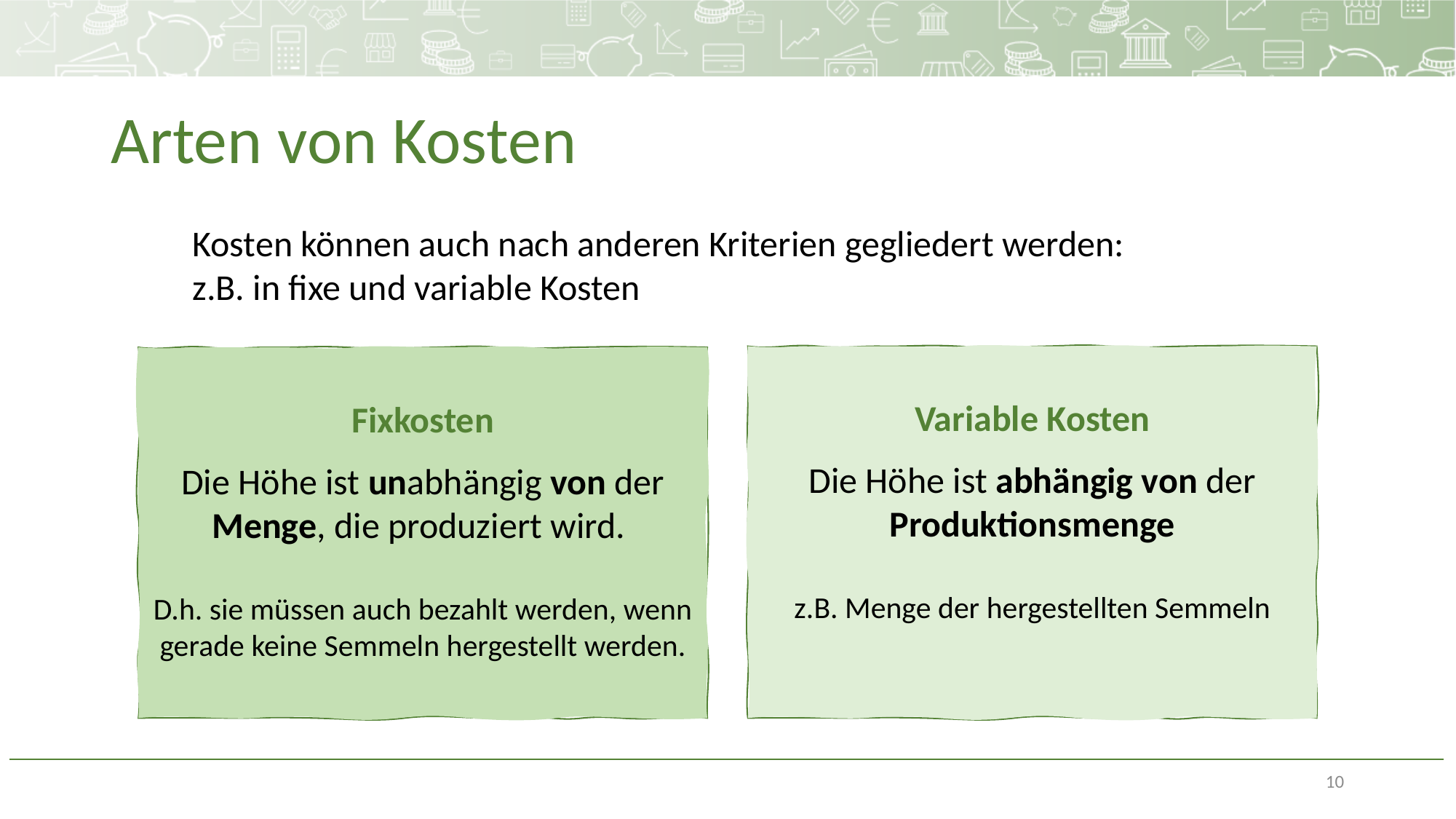

# Arten von Kosten
Kosten können auch nach anderen Kriterien gegliedert werden:
z.B. in fixe und variable Kosten

Variable Kosten

Die Höhe ist abhängig von der Produktionsmenge

z.B. Menge der hergestellten Semmeln

Fixkosten

Die Höhe ist unabhängig von der Menge, die produziert wird.

D.h. sie müssen auch bezahlt werden, wenn gerade keine Semmeln hergestellt werden.
10